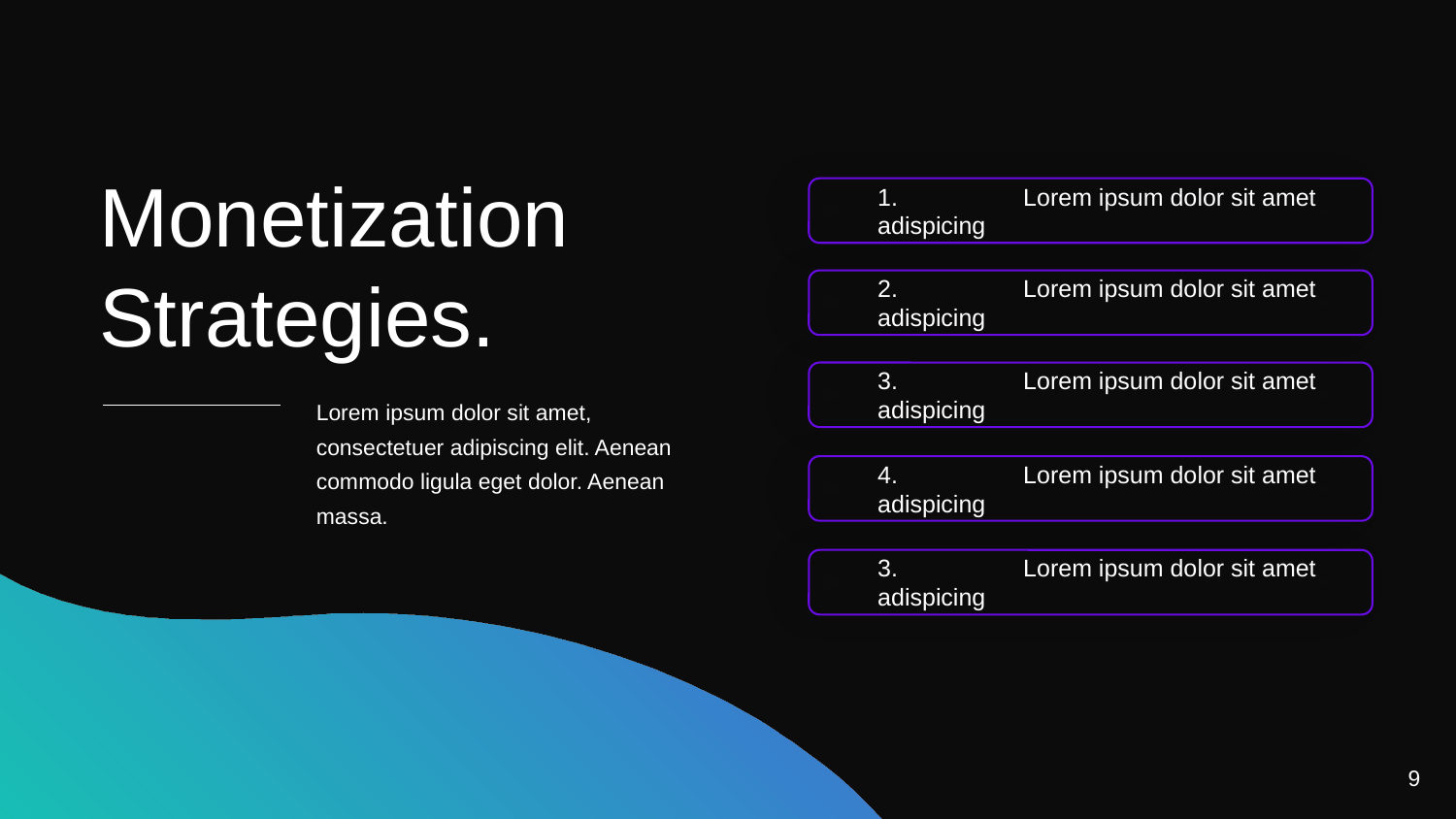

Monetization Strategies.
1.	Lorem ipsum dolor sit amet adispicing
2.	Lorem ipsum dolor sit amet adispicing
3.	Lorem ipsum dolor sit amet adispicing
Lorem ipsum dolor sit amet, consectetuer adipiscing elit. Aenean commodo ligula eget dolor. Aenean massa.
4.	Lorem ipsum dolor sit amet adispicing
3.	Lorem ipsum dolor sit amet adispicing